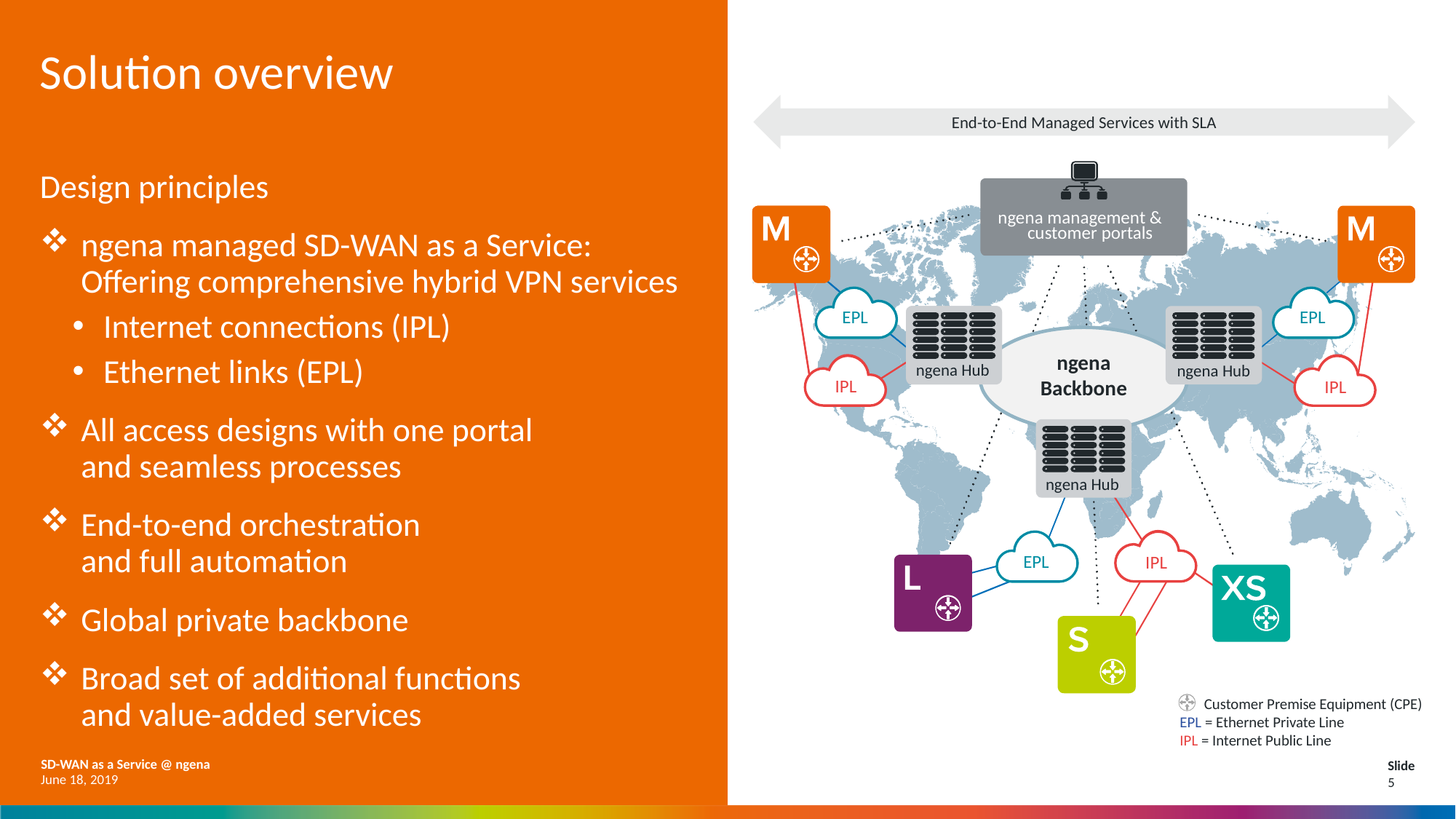

# Solution overview
End-to-End Managed Services with SLA

Design principles
ngena managed SD-WAN as a Service:
Offering comprehensive hybrid VPN services
Internet connections (IPL)
Ethernet links (EPL)
All access designs with one portal
and seamless processes
End-to-end orchestration
and full automation
Global private backbone
Broad set of additional functions
and value-added services

ngena management &  customer portals

EPL

EPL

ngena Backbone

IPL

IPL

ngena Hub
ngena Hub

ngena Hub

IPL

EPL

       Customer Premise Equipment (CPE)
EPL = Ethernet Private Line
IPL = Internet Public Line

SD-WAN as a Service @ ngena
Slide
5
June 18, 2019